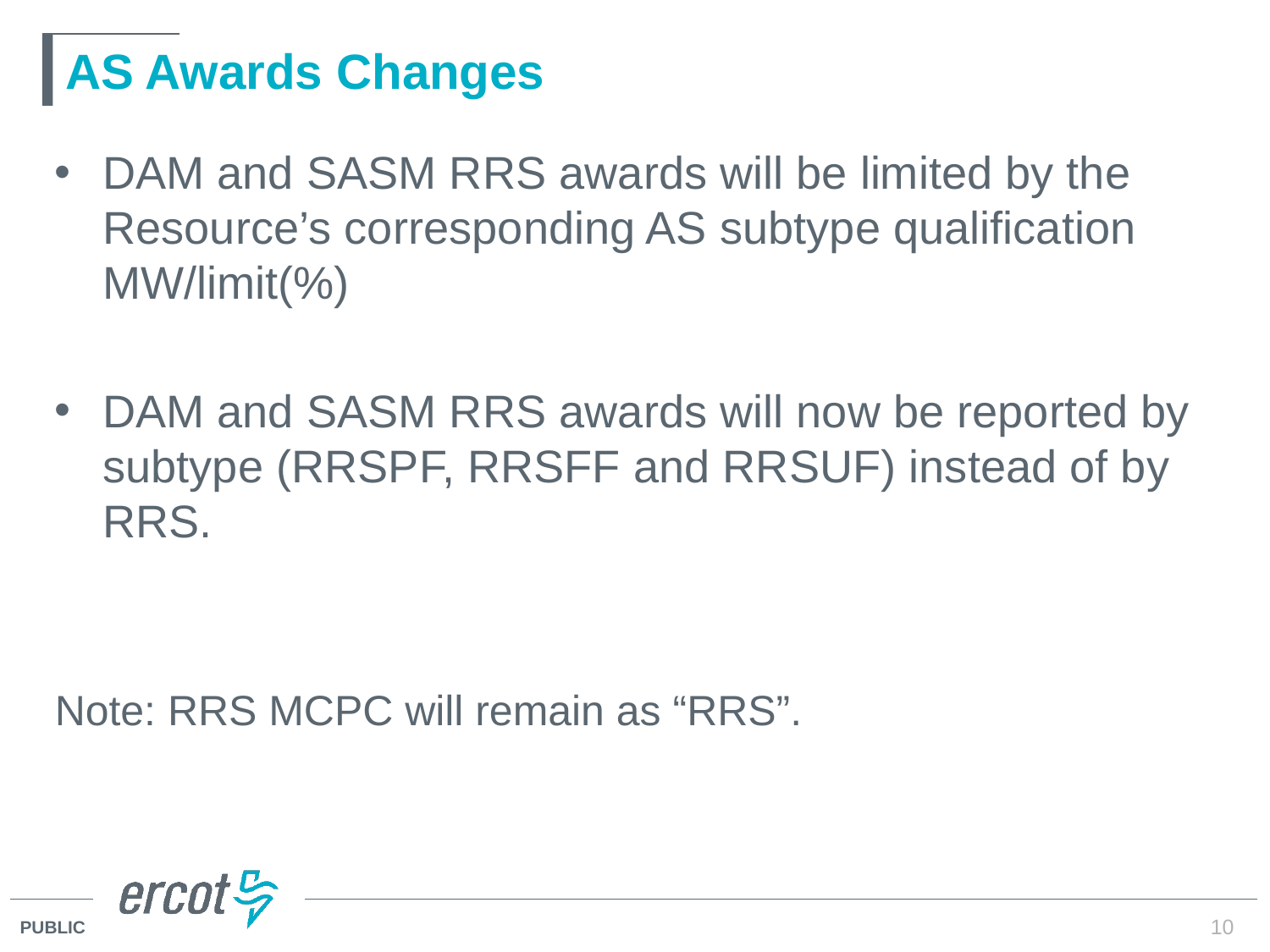

# AS Awards Changes
DAM and SASM RRS awards will be limited by the Resource’s corresponding AS subtype qualification MW/limit(%)

DAM and SASM RRS awards will now be reported by subtype (RRSPF, RRSFF and RRSUF) instead of by RRS.

Note: RRS MCPC will remain as “RRS”.

10